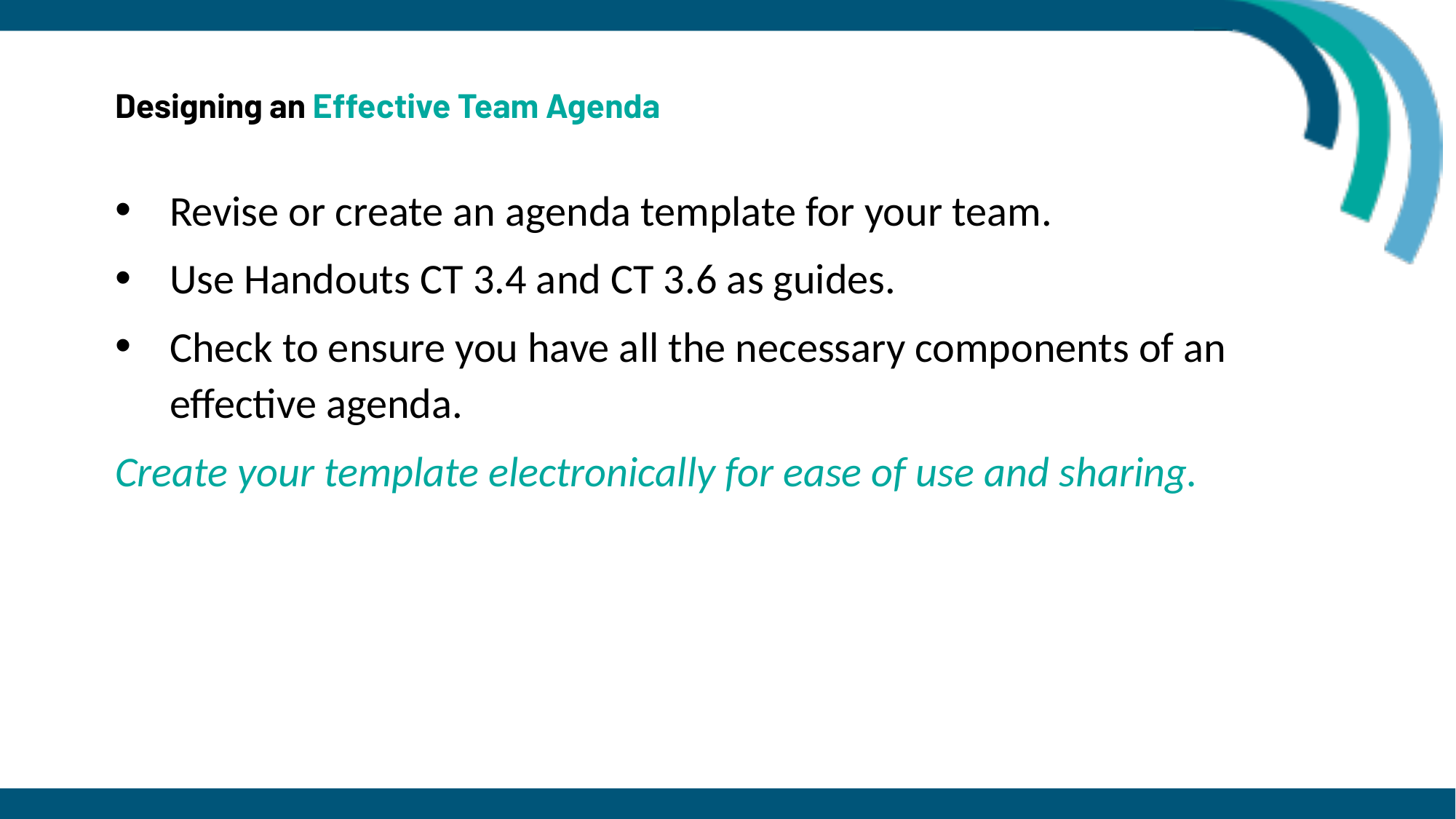

# Designing an Effective Team Agenda
Revise or create an agenda template for your team.
Use Handouts CT 3.4 and CT 3.6 as guides.
Check to ensure you have all the necessary components of an effective agenda.
Create your template electronically for ease of use and sharing.